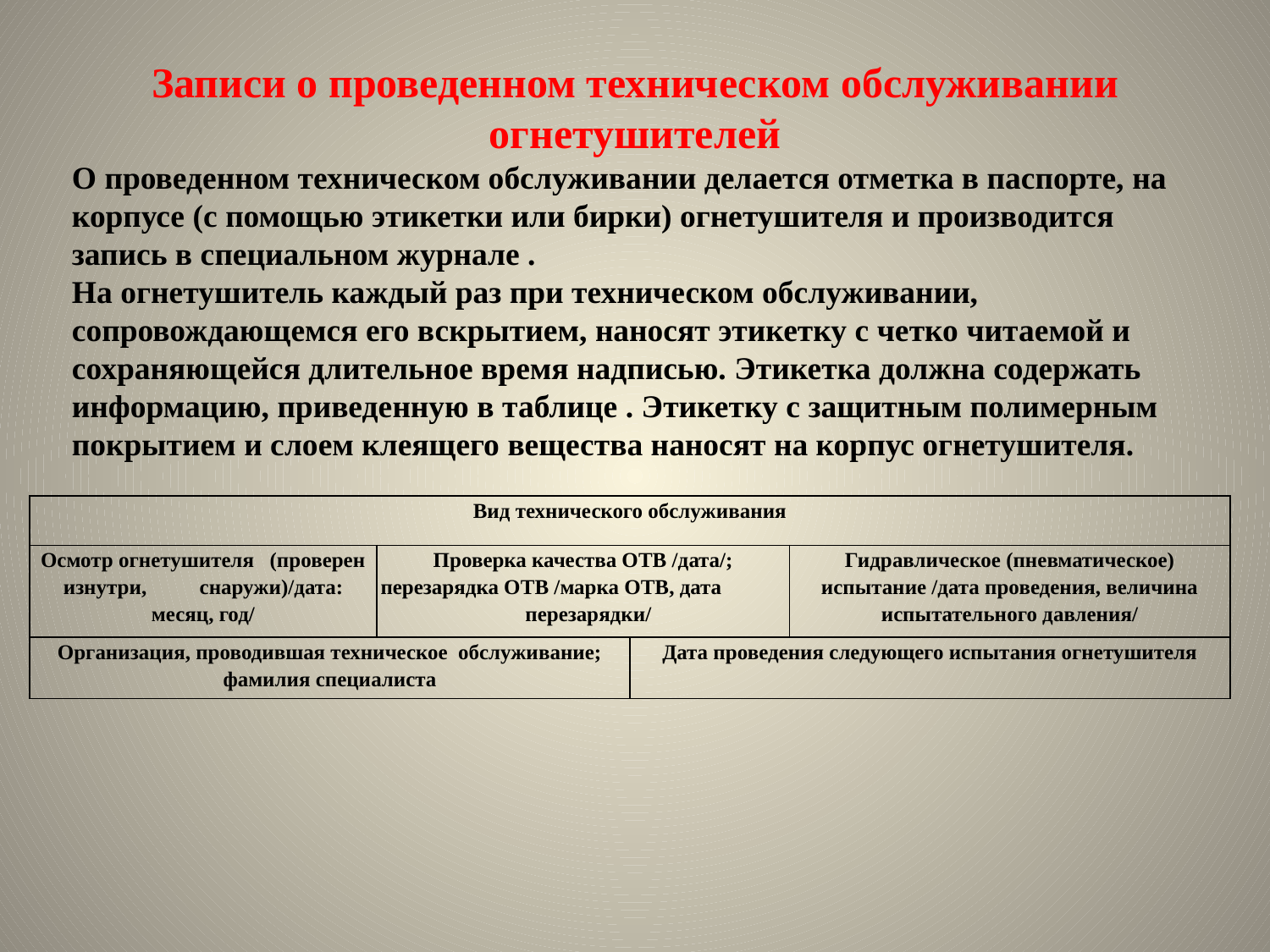

Записи о проведенном техническом обслуживании огнетушителей
О проведенном техническом обслуживании делается отметка в паспорте, на корпусе (с помощью этикетки или бирки) огнетушителя и производится запись в специальном журнале .
На огнетушитель каждый раз при техническом обслуживании, сопровождающемся его вскрытием, наносят этикетку с четко читаемой и сохраняющейся длительное время надписью. Этикетка должна содержать информацию, приведенную в таблице . Этикетку с защитным полимерным покрытием и слоем клеящего вещества наносят на корпус огнетушителя.

| Вид технического обслуживания |  |  |  |
| --- | --- | --- | --- |
| Осмотр огнетушителя (проверен изнутри, снаружи)/дата: месяц, год/ | Проверка качества ОТВ /дата/; перезарядка ОТВ /марка ОТВ, дата перезарядки/ |  | Гидравлическое (пневматическое) испытание /дата проведения, величина испытательного давления/ |
| Организация, проводившая техническое обслуживание; фамилия специалиста |  | Дата проведения следующего испытания огнетушителя |  |